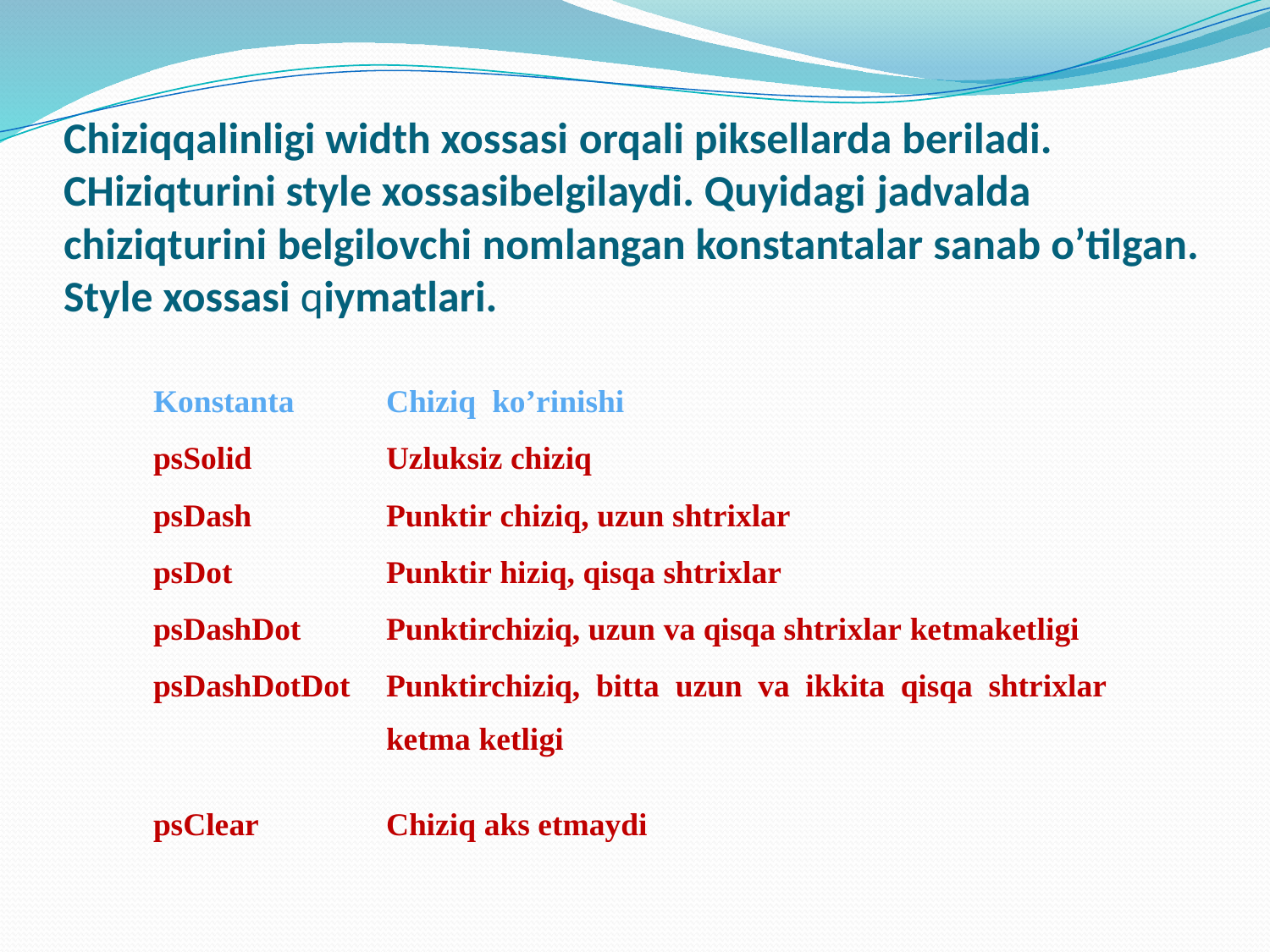

# Chiziqqalinligi width xossasi orqali piksellarda beriladi. CHiziqturini style xossasibelgilaydi. Quyidagi jadvalda chiziqturini belgilovchi nomlangan konstantalar sanab o’tilgan. Style xossasi qiymatlari.
|  | Konstanta | Chiziq ko’rinishi |  |
| --- | --- | --- | --- |
|  | psSolid | Uzluksiz chiziq |  |
|  | psDash | Punktir chiziq, uzun shtrixlar |  |
|  | psDot | Punktir hiziq, qisqa shtrixlar |  |
|  | psDashDot | Punktirchiziq, uzun va qisqa shtrixlar ketmaketligi |  |
|  | psDashDotDot | Punktirchiziq, bitta uzun va ikkita qisqa shtrixlar ketma ketligi |  |
|  | psClear | Chiziq aks etmaydi |  |